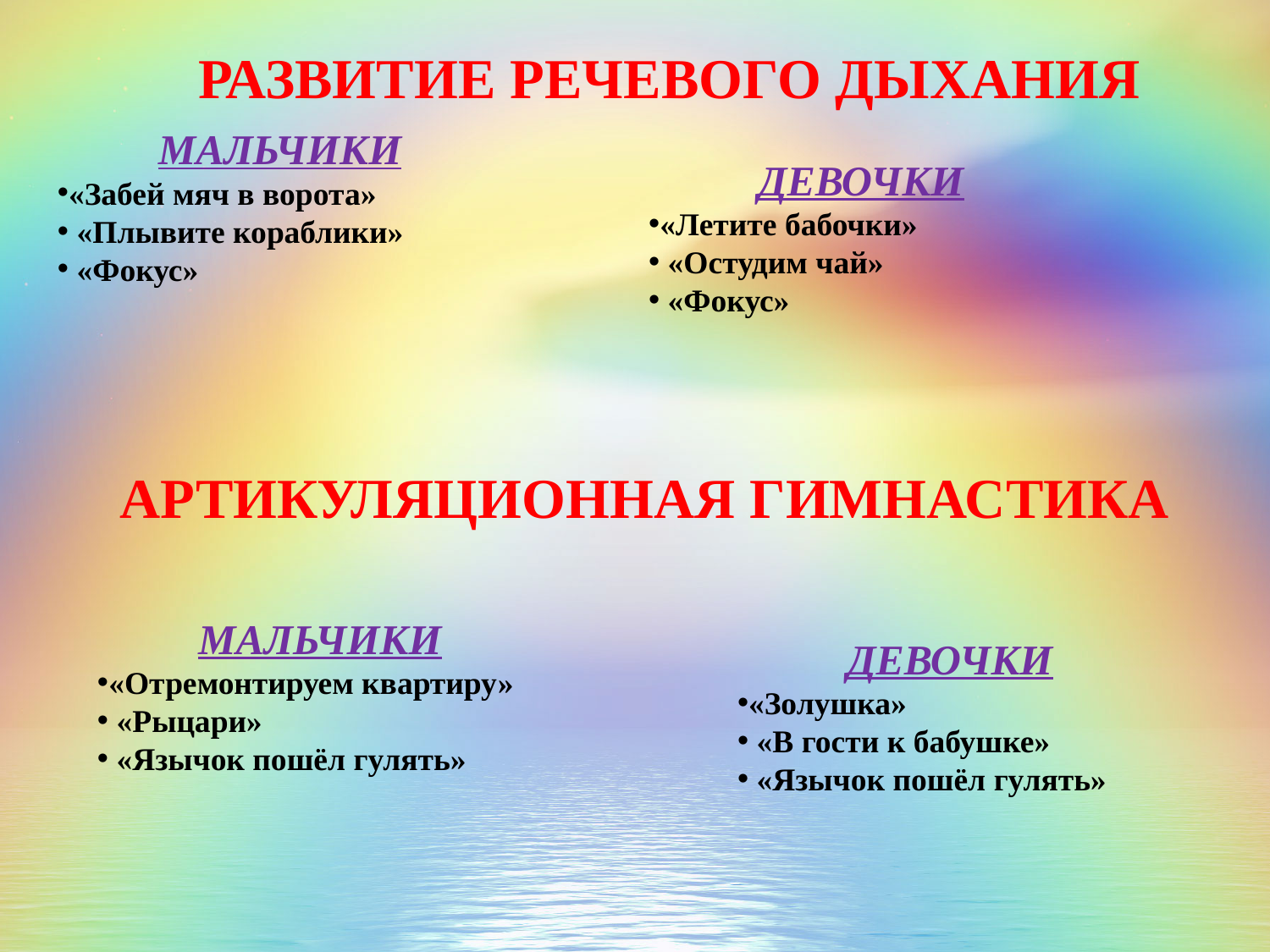

РАЗВИТИЕ РЕЧЕВОГО ДЫХАНИЯ
МАЛЬЧИКИ
«Забей мяч в ворота»
 «Плывите кораблики»
 «Фокус»
ДЕВОЧКИ
«Летите бабочки»
 «Остудим чай»
 «Фокус»
АРТИКУЛЯЦИОННАЯ ГИМНАСТИКА
МАЛЬЧИКИ
«Отремонтируем квартиру»
 «Рыцари»
 «Язычок пошёл гулять»
ДЕВОЧКИ
«Золушка»
 «В гости к бабушке»
 «Язычок пошёл гулять»